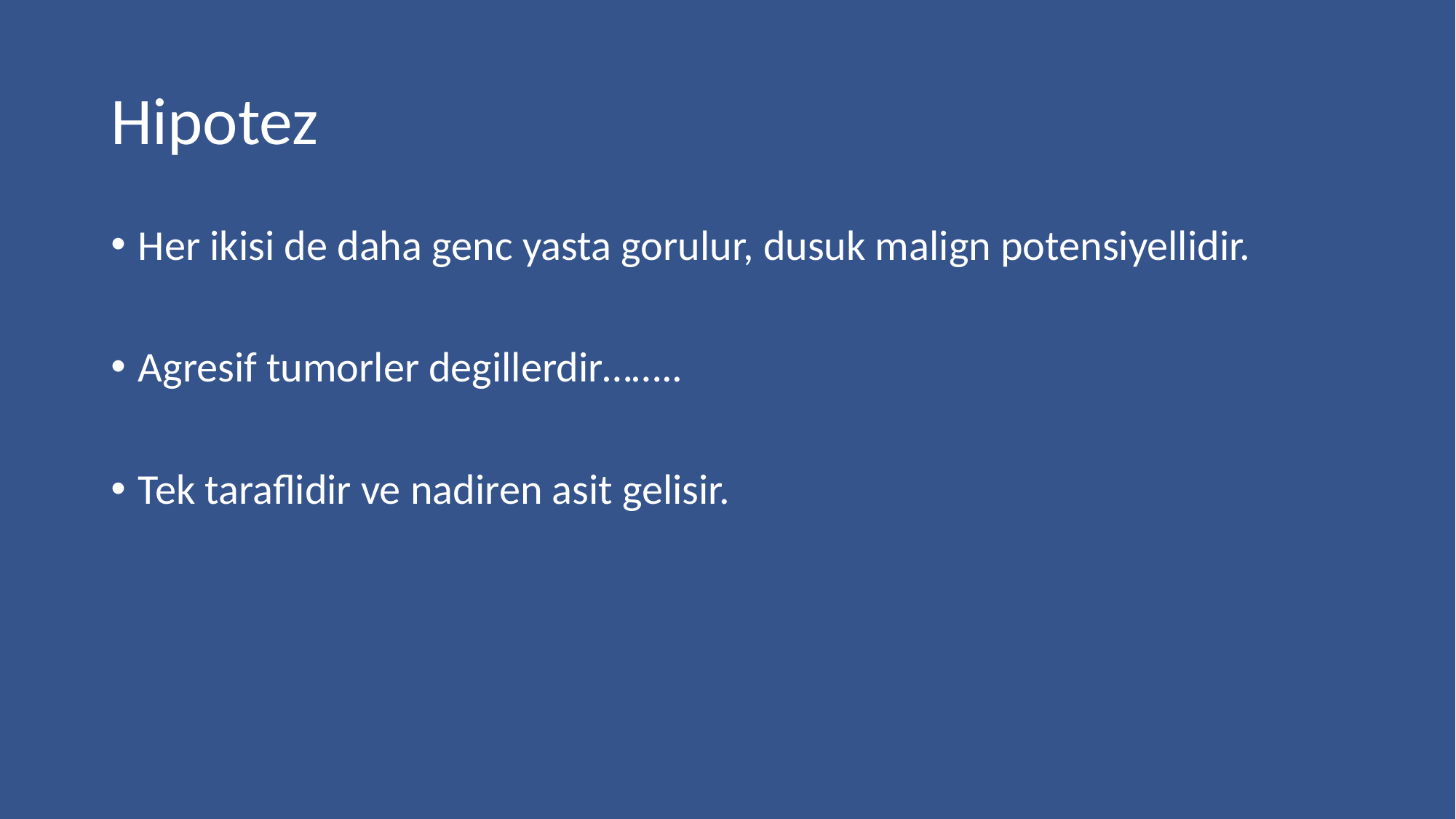

# Hipotez
Her ikisi de daha genc yasta gorulur, dusuk malign potensiyellidir.

Agresif tumorler degillerdir……..

Tek taraflidir ve nadiren asit gelisir.